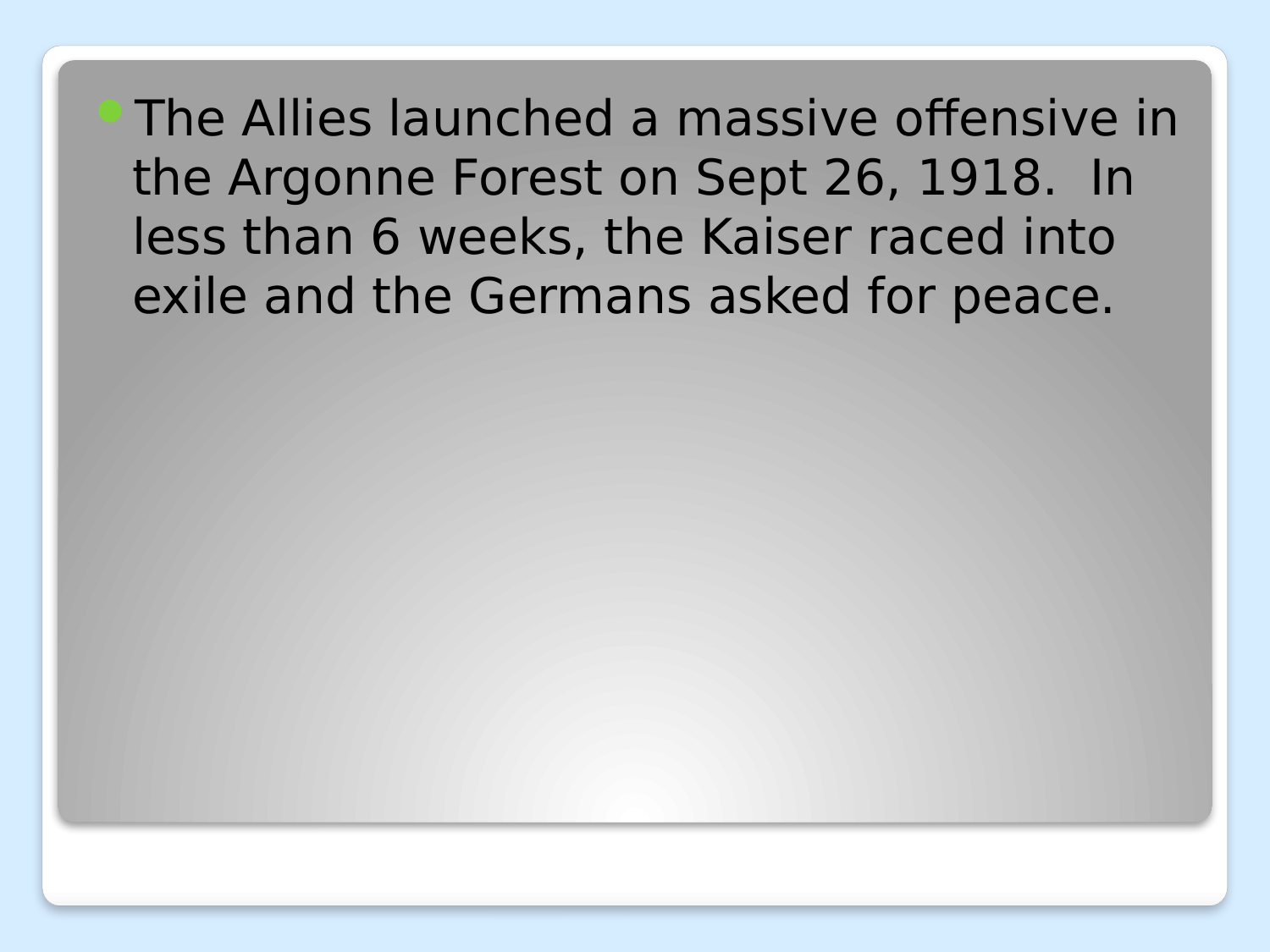

The Allies launched a massive offensive in the Argonne Forest on Sept 26, 1918.  In less than 6 weeks, the Kaiser raced into exile and the Germans asked for peace.

#